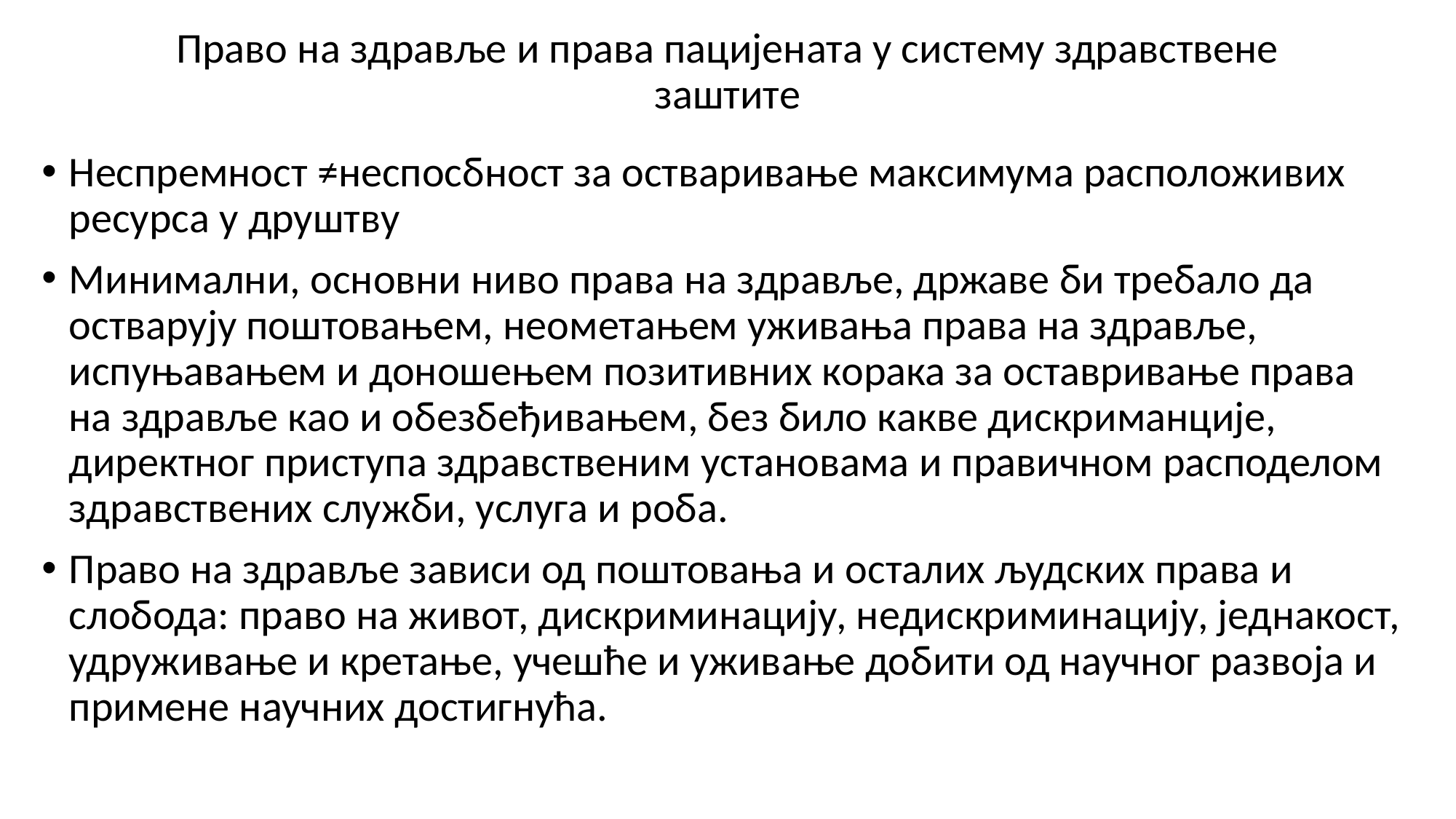

# Право на здравље и права пацијената у систему здравствене заштите
Неспремност ≠неспосбност за остваривање максимума расположивих ресурса у друштву
Минимални, основни ниво права на здравље, државе би требало да остварују поштовањем, неометањем уживања права на здравље, испуњавањем и доношењем позитивних корака за оставривање права на здравље као и обезбеђивањем, без било какве дискриманције, директног приступа здравственим установама и правичном расподелом здравствених служби, услуга и роба.
Право на здравље зависи од поштовања и осталих људских права и слобода: право на живот, дискриминацију, недискриминацију, једнакост, удруживање и кретање, учешће и уживање добити од научног развоја и примене научних достигнућа.